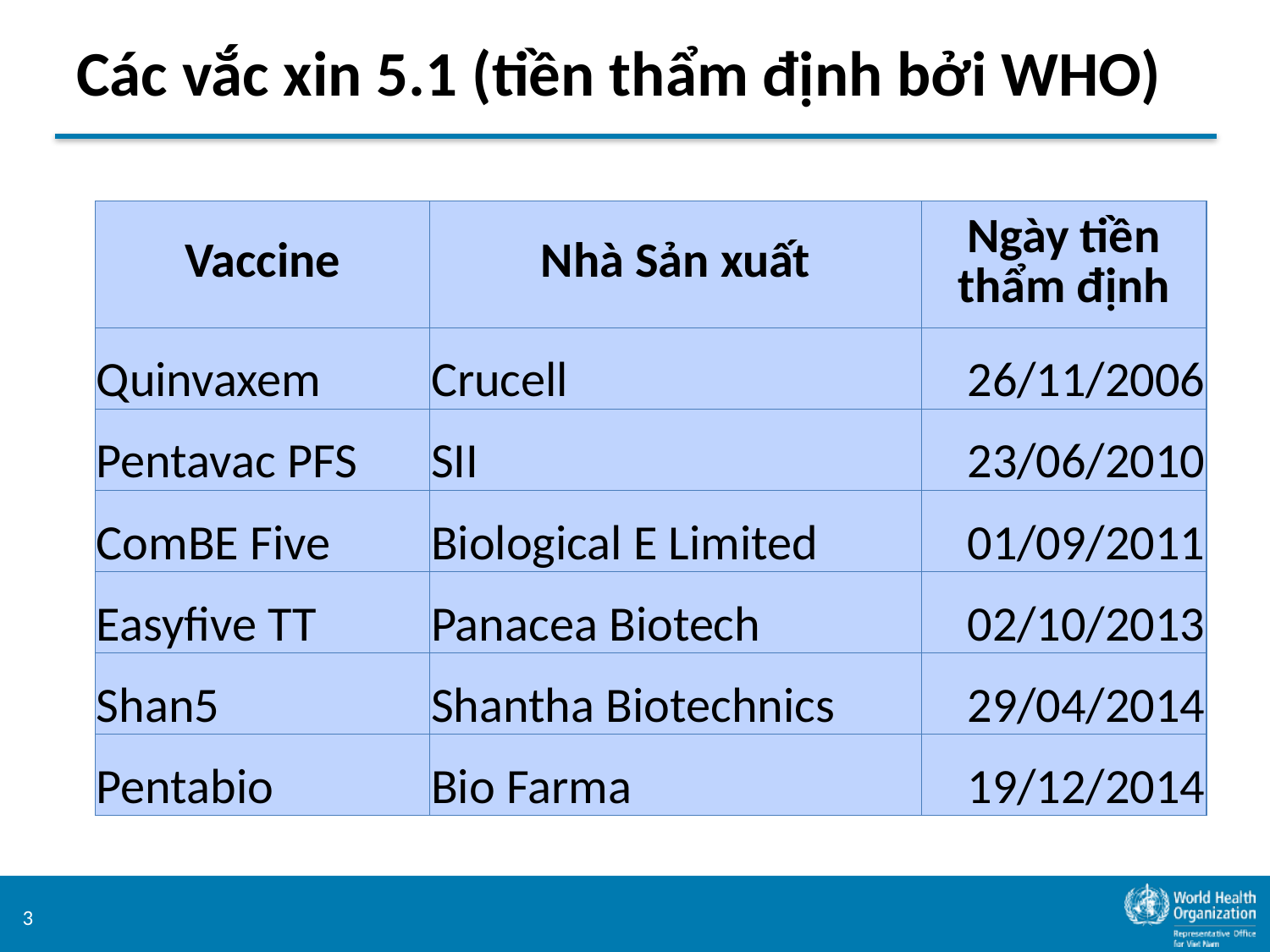

# Các vắc xin 5.1 (tiền thẩm định bởi WHO)
| Vaccine | Nhà Sản xuất | Ngày tiền thẩm định |
| --- | --- | --- |
| Quinvaxem | Crucell | 26/11/2006 |
| Pentavac PFS | SII | 23/06/2010 |
| ComBE Five | Biological E Limited | 01/09/2011 |
| Easyfive TT | Panacea Biotech | 02/10/2013 |
| Shan5 | Shantha Biotechnics | 29/04/2014 |
| Pentabio | Bio Farma | 19/12/2014 |
3